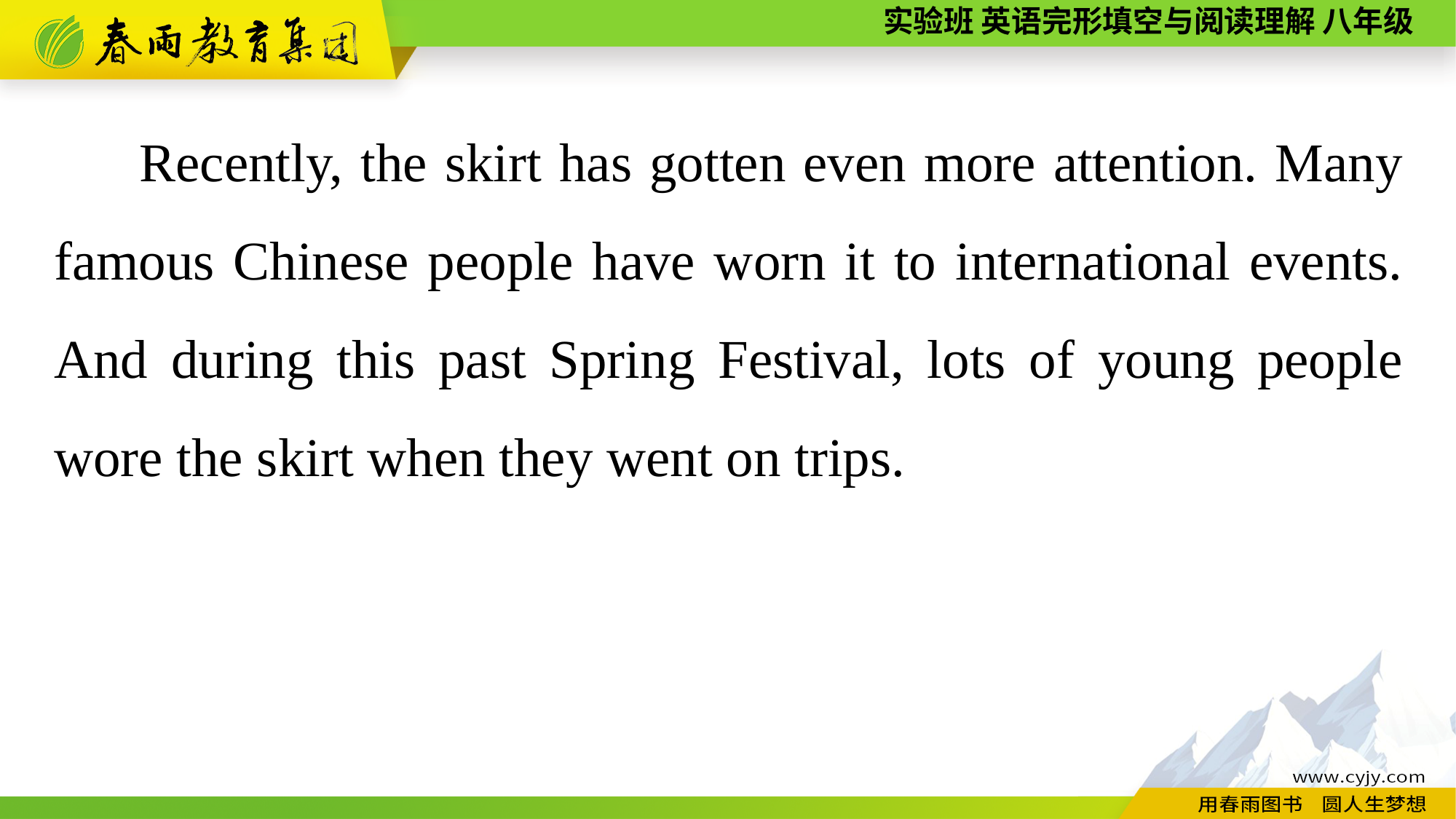

Recently, the skirt has gotten even more attention. Many famous Chinese people have worn it to international events. And during this past Spring Festival, lots of young people wore the skirt when they went on trips.